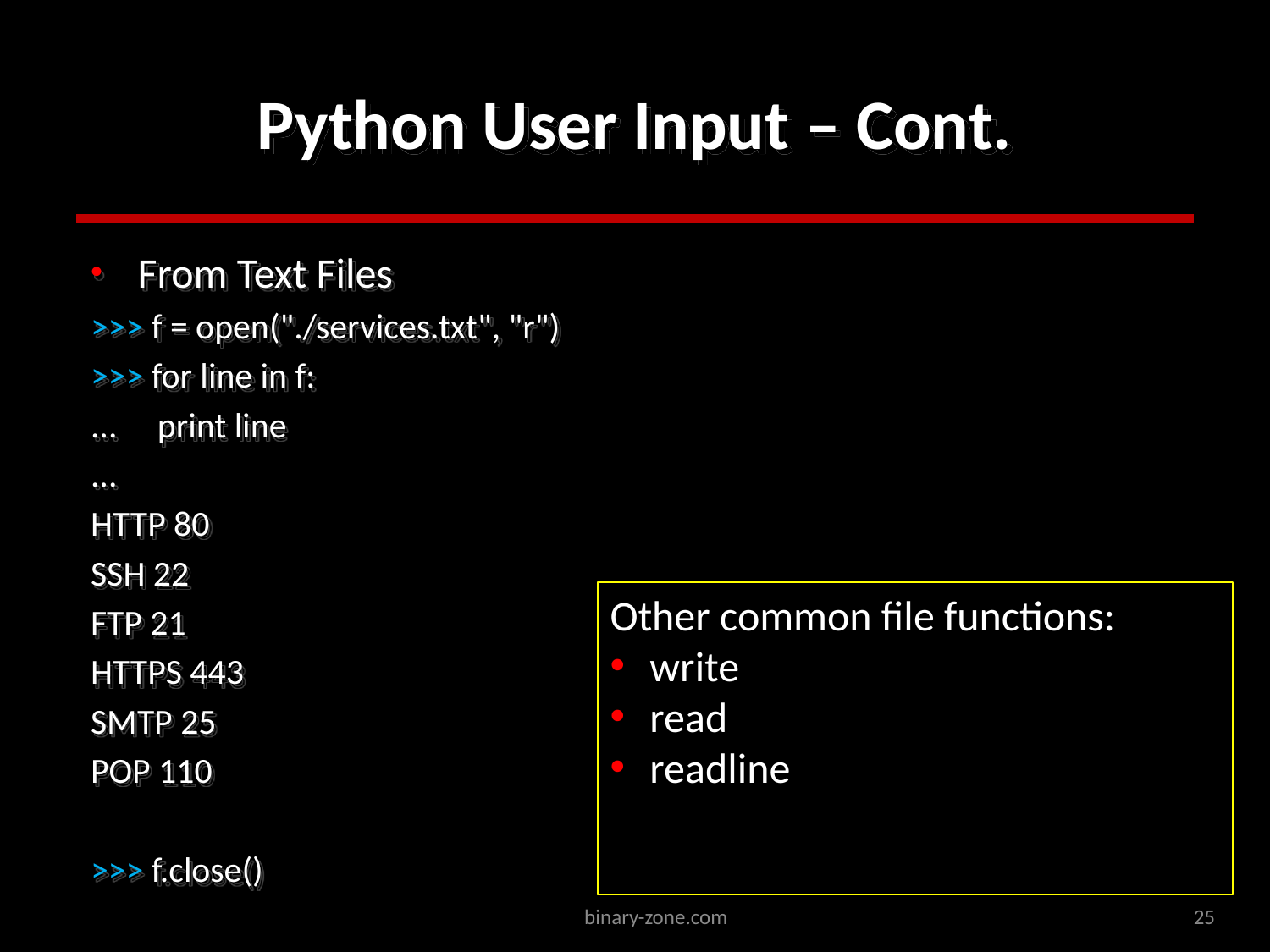

# Python User Input – Cont.
From Text Files
>>> f = open("./services.txt", "r")
>>> for line in f:
...     print line
...
HTTP 80
SSH 22
FTP 21
HTTPS 443
SMTP 25
POP 110

>>> f.close()
Other common file functions:
 write
 read
 readline